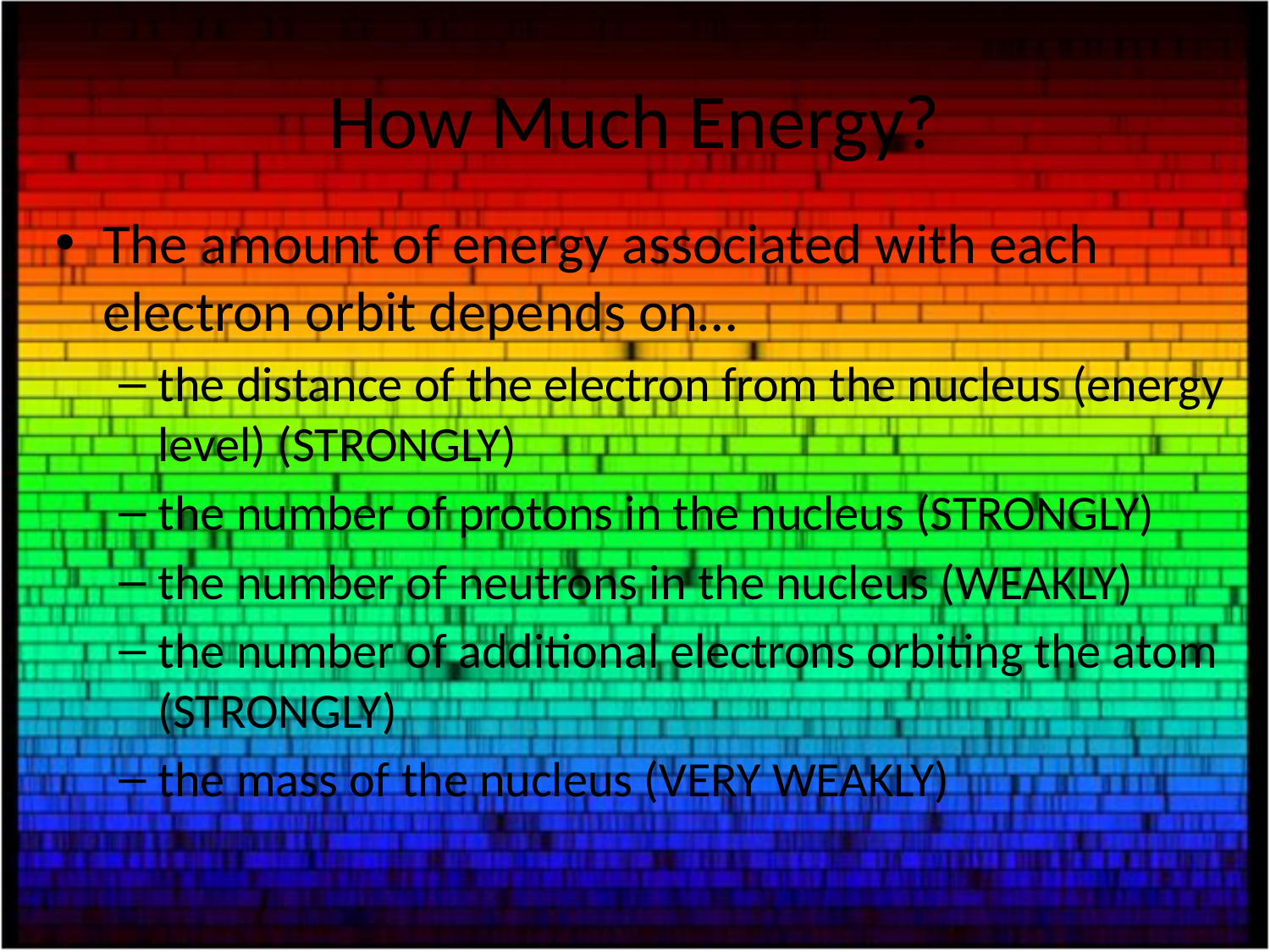

# How Much Energy?
The amount of energy associated with each electron orbit depends on…
the distance of the electron from the nucleus (energy level) (STRONGLY)
the number of protons in the nucleus (STRONGLY)
the number of neutrons in the nucleus (WEAKLY)
the number of additional electrons orbiting the atom (STRONGLY)
the mass of the nucleus (VERY WEAKLY)